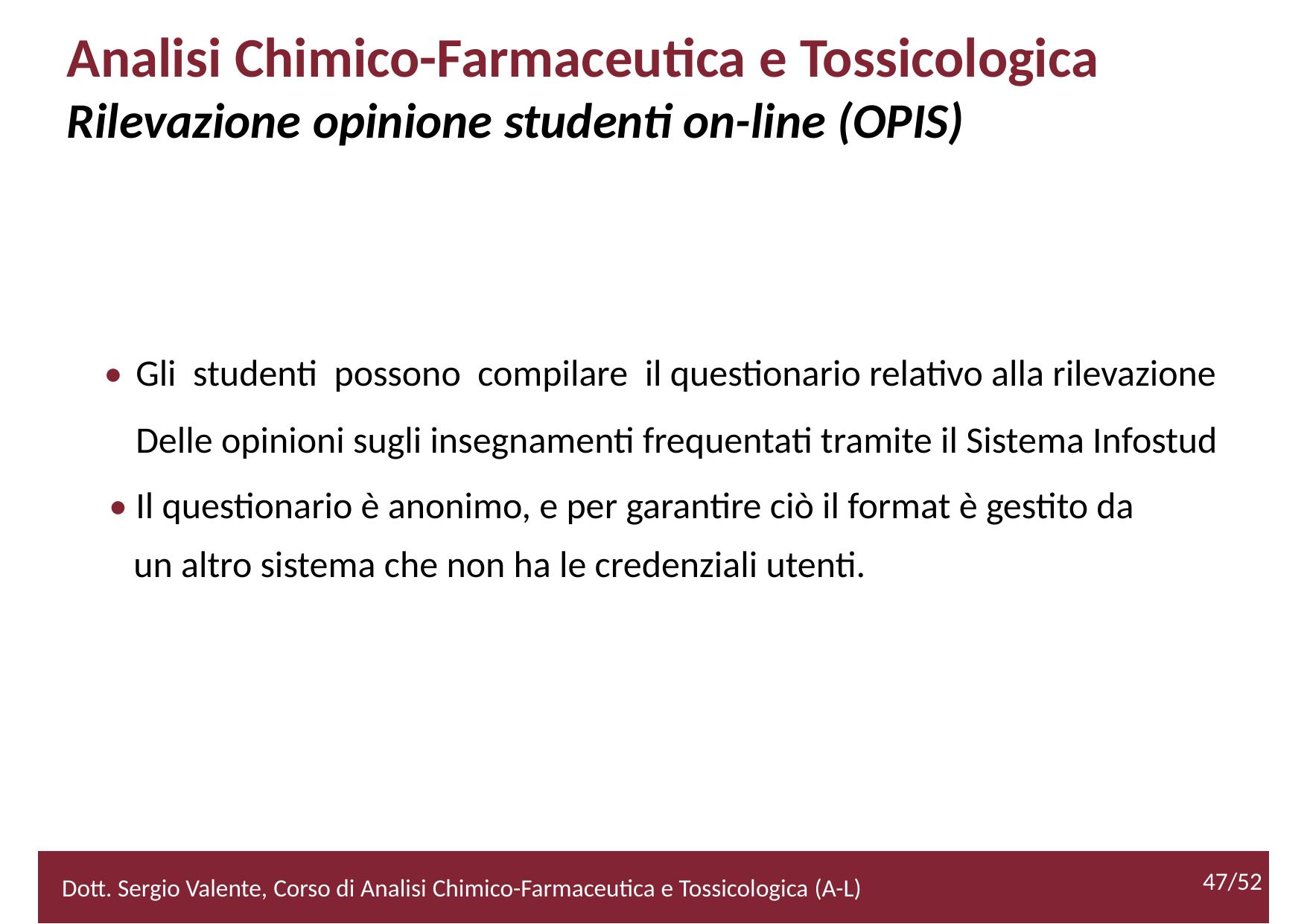

Analisi Chimico-Farmaceutica e Tossicologica
Rilevazione opinione studenti on-line (OPIS)
•
Gli  studenti  possono  compilare  il questionario relativo alla rilevazione
Delle opinioni sugli insegnamenti frequentati tramite il Sistema Infostud

• Il questionario è anonimo, e per garantire ciò il format è gestito da

	un altro sistema che non ha le credenziali utenti.

47/52
Dott. Sergio Valente, Corso di Analisi Chimico-Farmaceutica e Tossicologica (A-L)